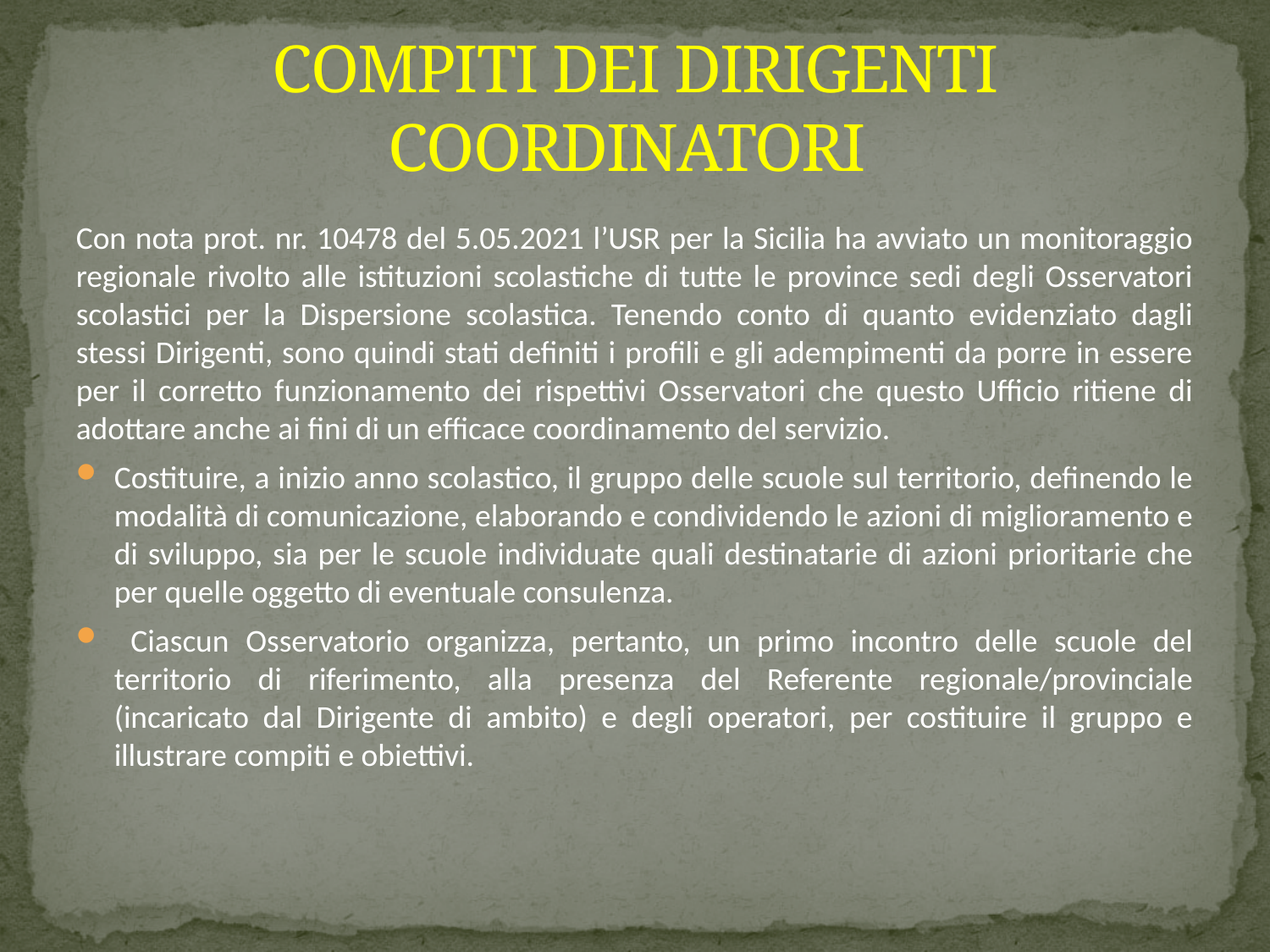

# COMPITI DEI DIRIGENTI COORDINATORI
Con nota prot. nr. 10478 del 5.05.2021 l’USR per la Sicilia ha avviato un monitoraggio regionale rivolto alle istituzioni scolastiche di tutte le province sedi degli Osservatori scolastici per la Dispersione scolastica. Tenendo conto di quanto evidenziato dagli stessi Dirigenti, sono quindi stati definiti i profili e gli adempimenti da porre in essere per il corretto funzionamento dei rispettivi Osservatori che questo Ufficio ritiene di adottare anche ai fini di un efficace coordinamento del servizio.
Costituire, a inizio anno scolastico, il gruppo delle scuole sul territorio, definendo le modalità di comunicazione, elaborando e condividendo le azioni di miglioramento e di sviluppo, sia per le scuole individuate quali destinatarie di azioni prioritarie che per quelle oggetto di eventuale consulenza.
 Ciascun Osservatorio organizza, pertanto, un primo incontro delle scuole del territorio di riferimento, alla presenza del Referente regionale/provinciale (incaricato dal Dirigente di ambito) e degli operatori, per costituire il gruppo e illustrare compiti e obiettivi.